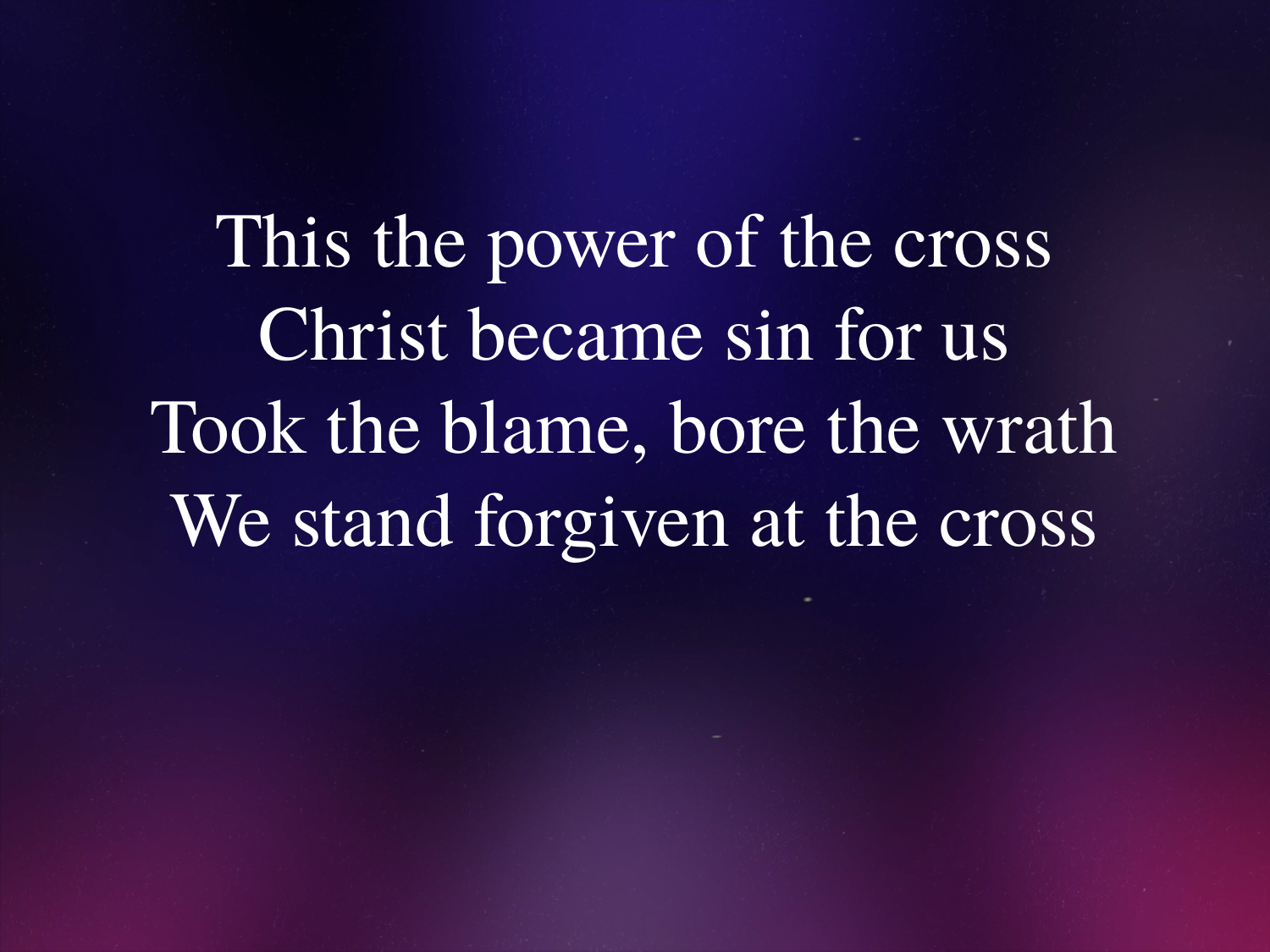

This the power of the cross
Christ became sin for us
Took the blame, bore the wrath
We stand forgiven at the cross